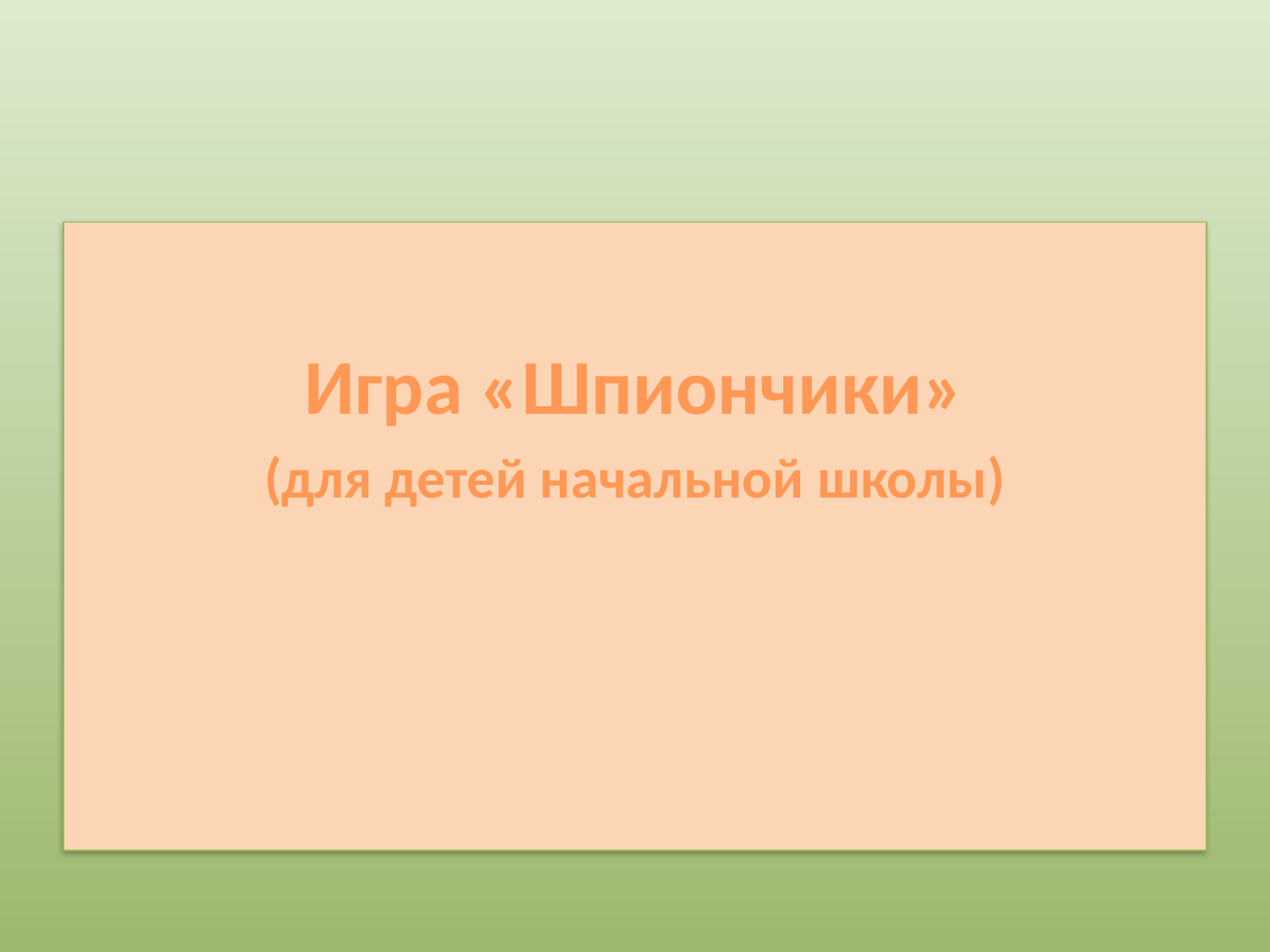

#

Игра «Шпиончики»
(для детей начальной школы)